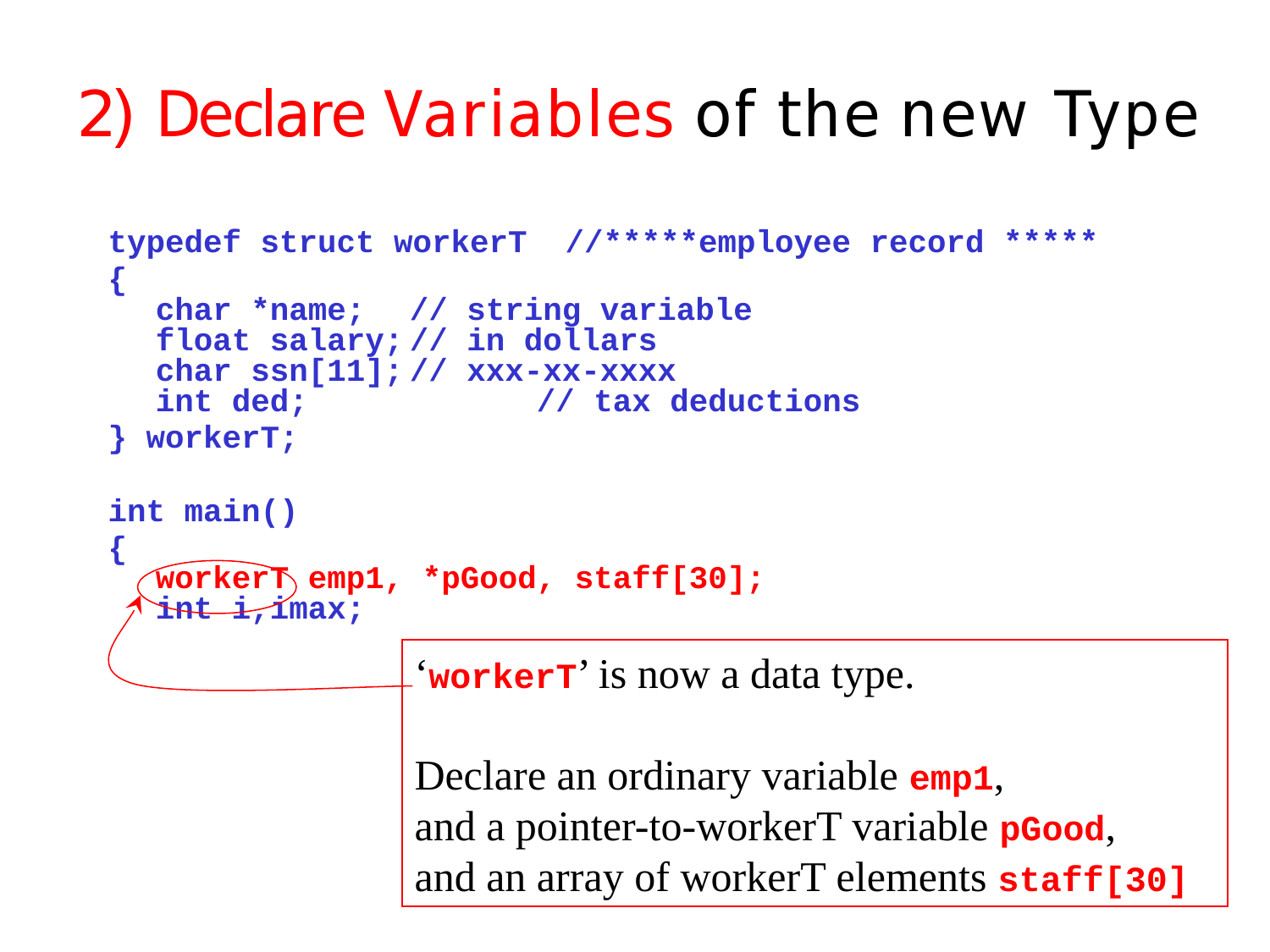

# 2) Declare Variables of the new Type
typedef struct workerT  //*****employee record *****
{
char *name;	// string variable
float salary;	// in dollars
char ssn[11];	// xxx-xx-xxxx
int ded;		// tax deductions
} workerT;

int main()
{
workerT emp1, *pGood, staff[30];
int i,imax;

	emp1.name = “Bob Cratchit”;
emp1.salary = 10.00;
strncpy(emp1.ssn,”022-85-7741”,11);
emp1.ded = 7;
}

‘workerT’ is now a data type.

Declare an ordinary variable emp1,
and a pointer-to-workerT variable pGood,
and an array of workerT elements staff[30]